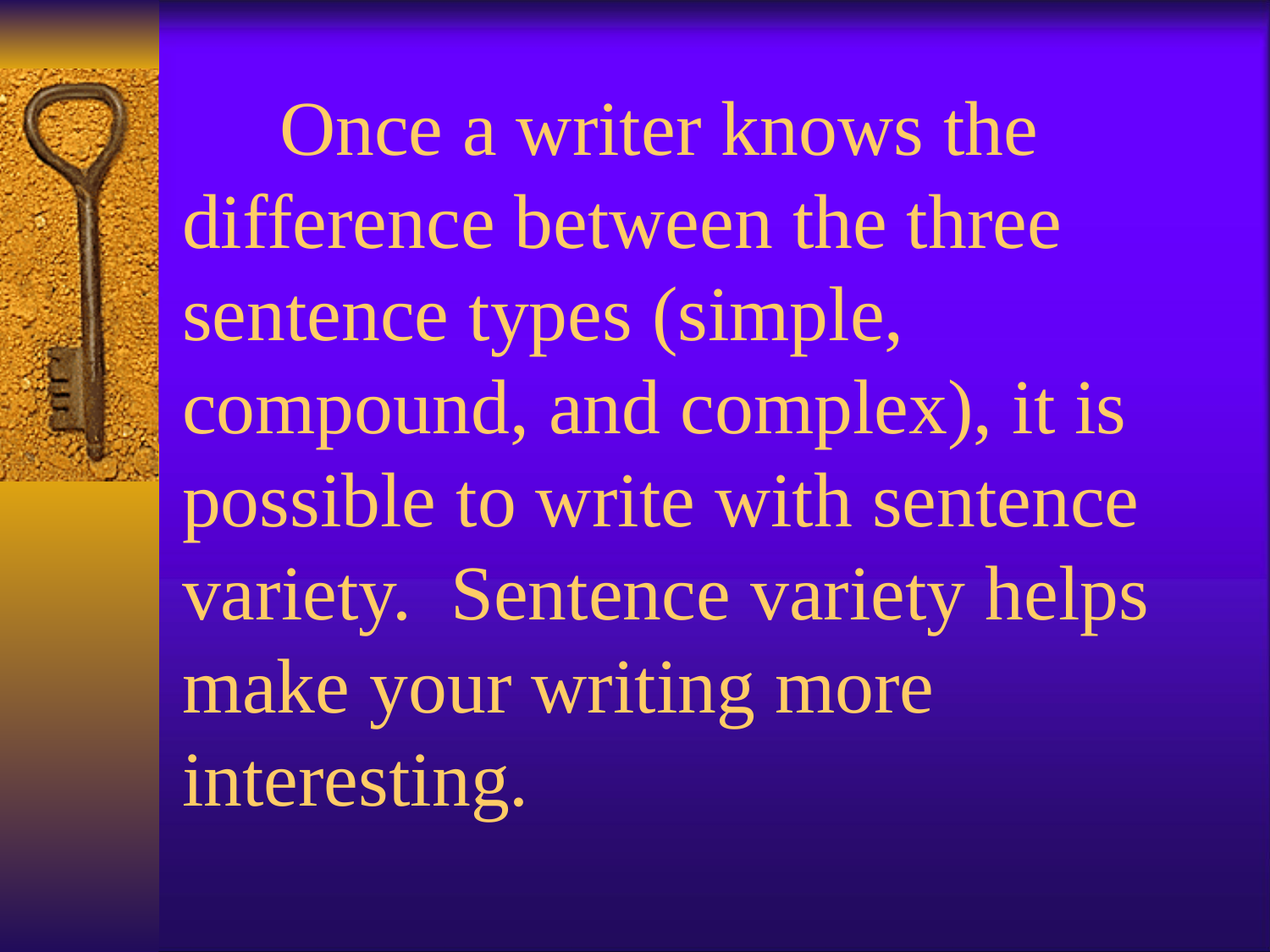

# Once a writer knows the difference between the three sentence types (simple, compound, and complex), it is possible to write with sentence variety.  Sentence variety helps make your writing more interesting.